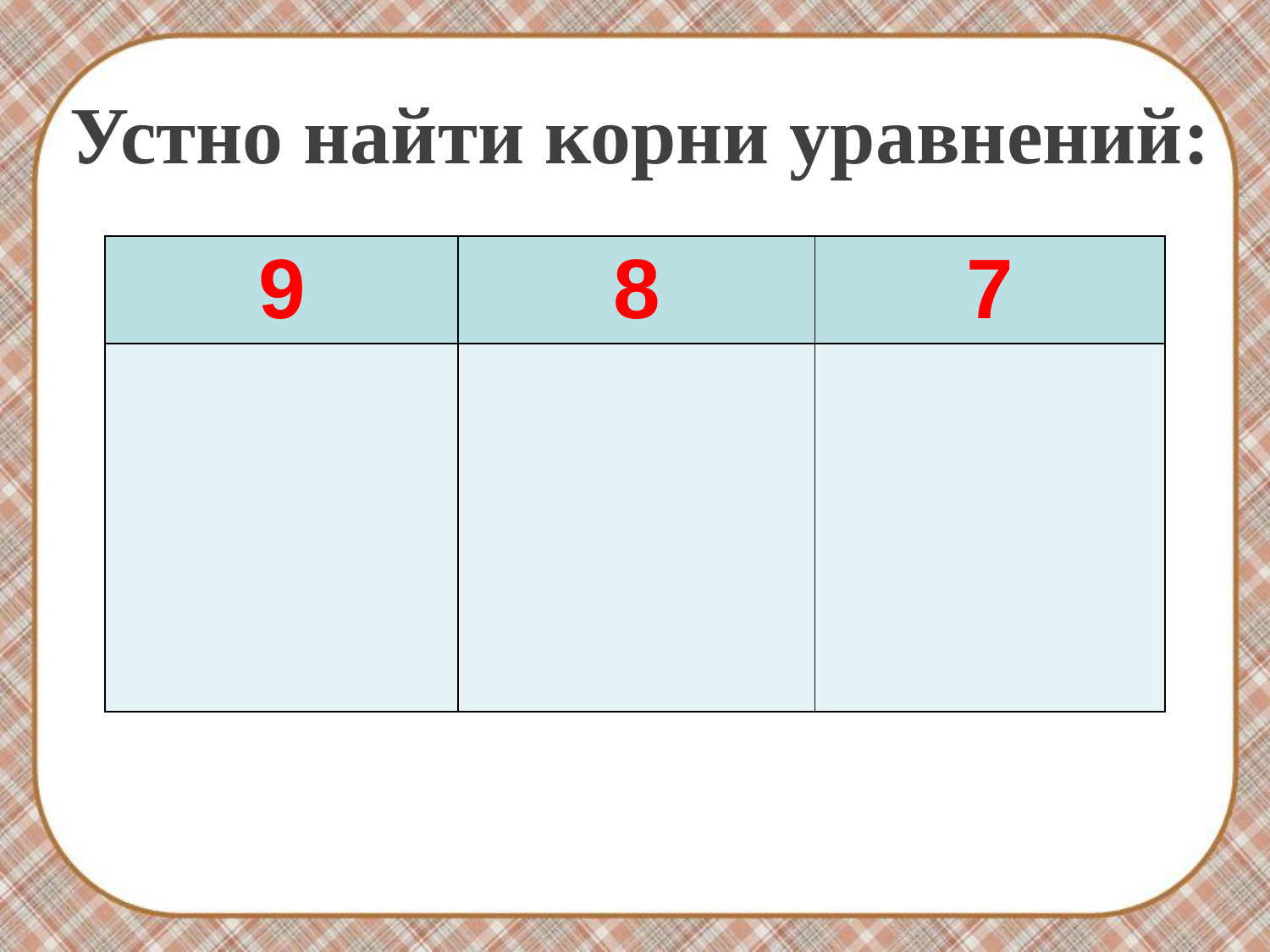

Устно найти корни уравнений:
| 9 | 8 | 7 |
| --- | --- | --- |
|  |  |  |